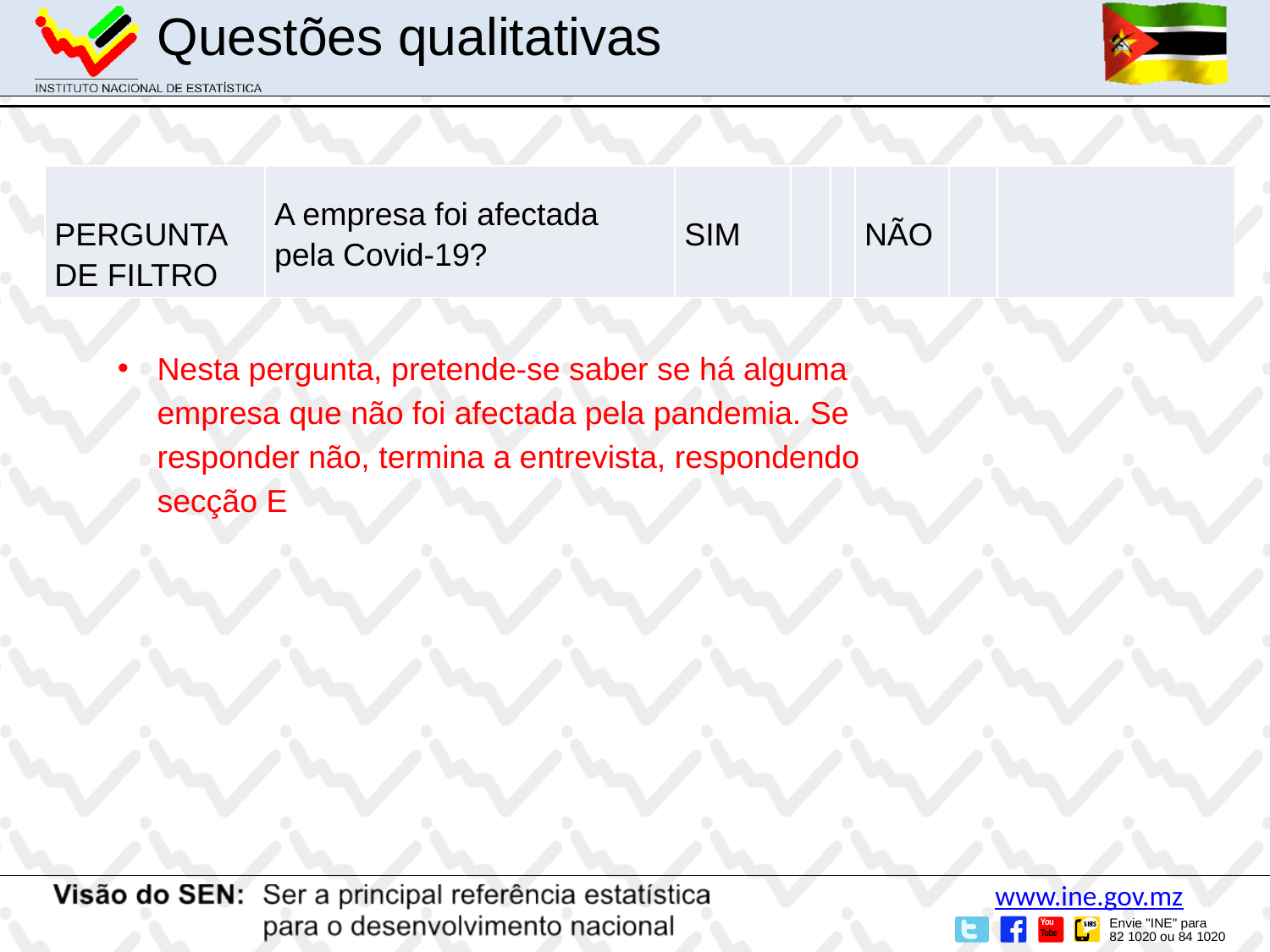

Questões qualitativas
| PERGUNTA DE FILTRO | A empresa foi afectada pela Covid-19? | SIM |  |  | NÃO |  |  |
| --- | --- | --- | --- | --- | --- | --- | --- |
Nesta pergunta, pretende-se saber se há alguma empresa que não foi afectada pela pandemia. Se responder não, termina a entrevista, respondendo secção E